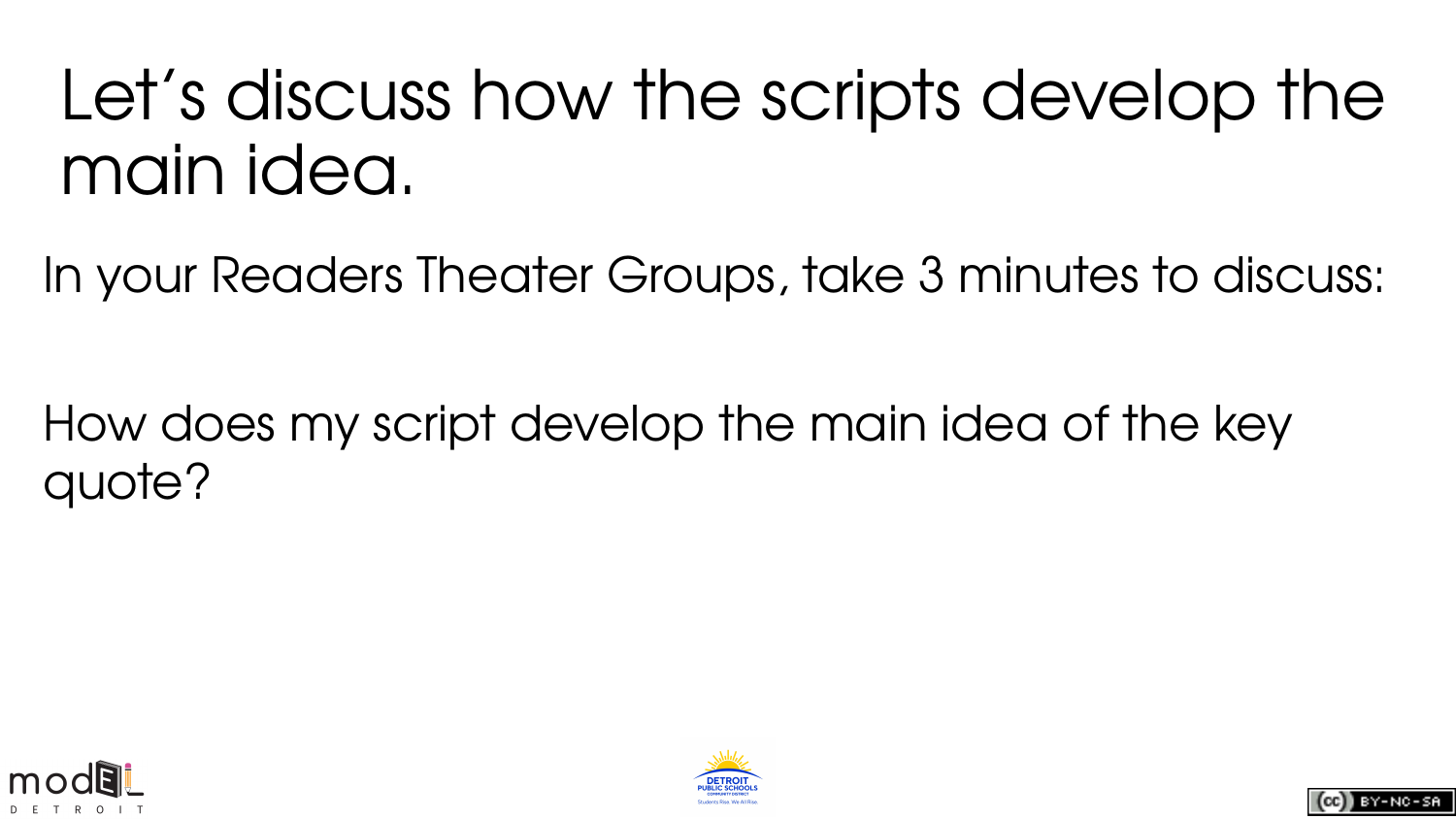

# Let’s discuss how the scripts develop the main idea.
In your Readers Theater Groups, take 3 minutes to discuss:

How does my script develop the main idea of the key quote?